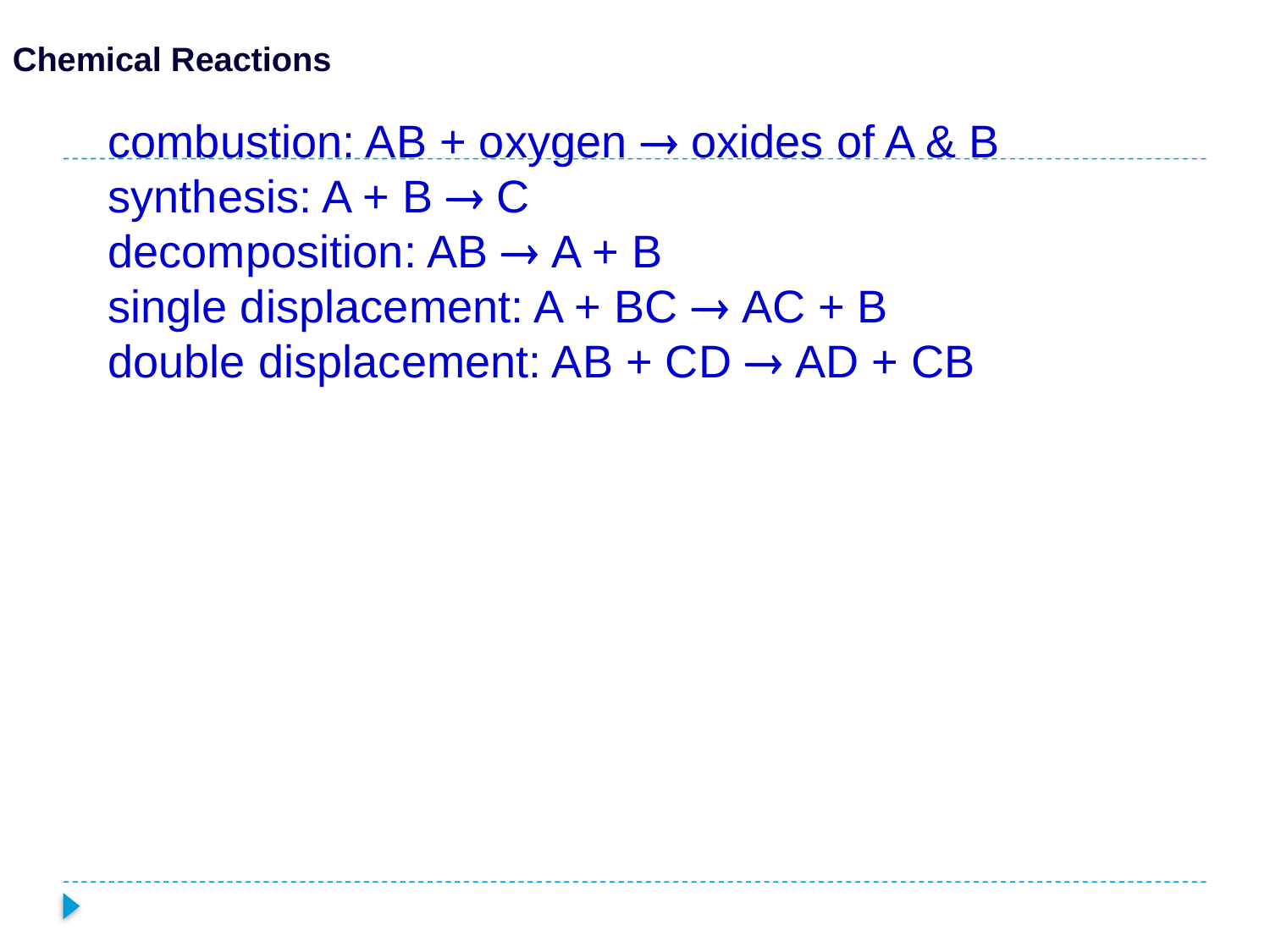

# Chemical Reactions
	combustion: AB + oxygen → oxides of A & B
	synthesis: A + B → C
	decomposition: AB → A + B
	single displacement: A + BC → AC + B
	double displacement: AB + CD → AD + CB